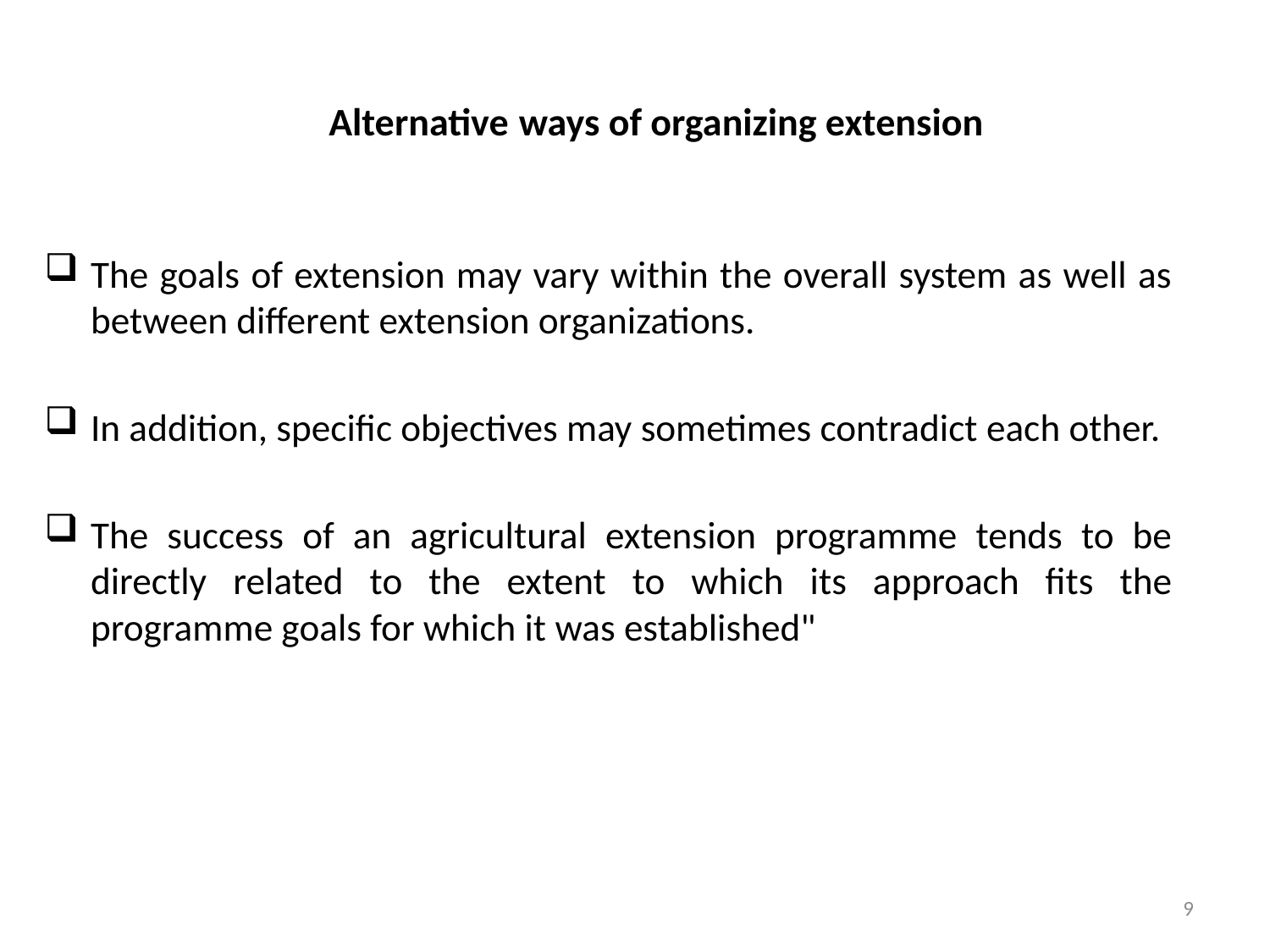

# Alternative ways of organizing extension
The goals of extension may vary within the overall system as well as between different extension organizations.

In addition, specific objectives may sometimes contradict each other.

The success of an agricultural extension programme tends to be directly related to the extent to which its approach fits the programme goals for which it was established"
9